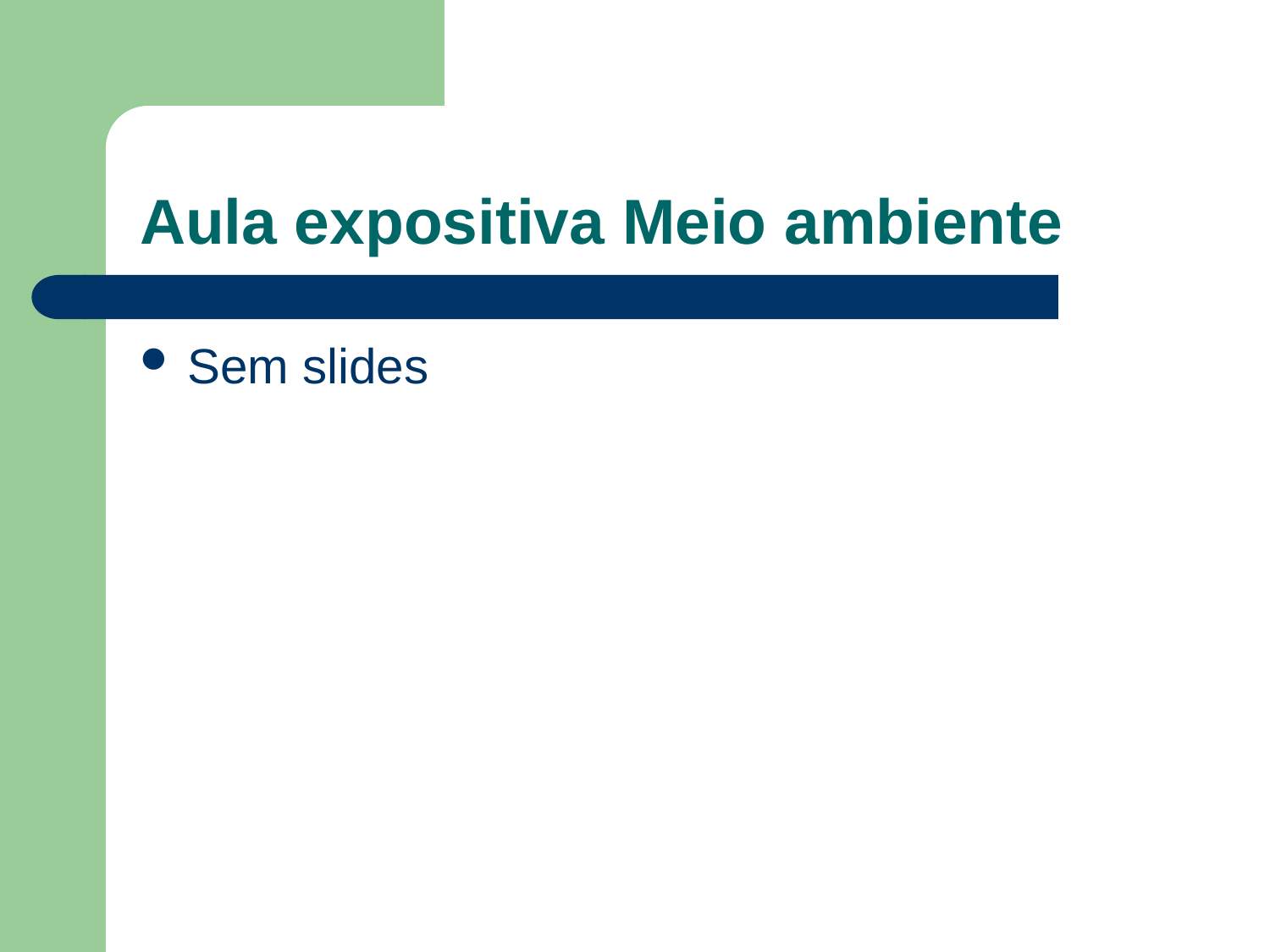

# Aula expositiva Meio ambiente
Sem slides